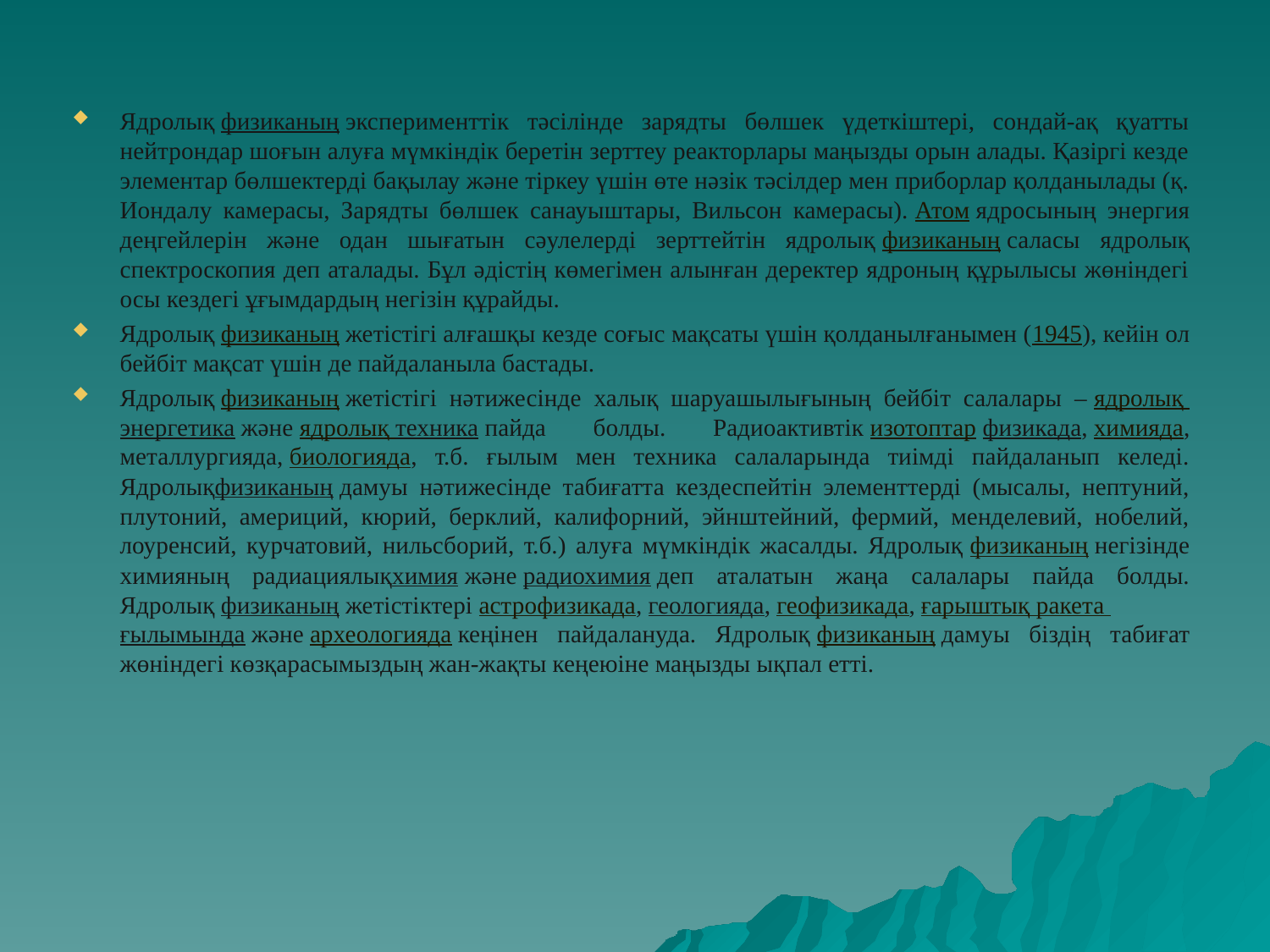

Ядролық физиканың эксперименттік тәсілінде зарядты бөлшек үдеткіштері, сондай-ақ қуатты нейтрондар шоғын алуға мүмкіндік беретін зерттеу реакторлары маңызды орын алады. Қазіргі кезде элементар бөлшектерді бақылау және тіркеу үшін өте нәзік тәсілдер мен приборлар қолданылады (қ. Иондалу камерасы, Зарядты бөлшек санауыштары, Вильсон камерасы). Атом ядросының энергия деңгейлерін және одан шығатын сәулелерді зерттейтін ядролық физиканың саласы ядролық спектроскопия деп аталады. Бұл әдістің көмегімен алынған деректер ядроның құрылысы жөніндегі осы кездегі ұғымдардың негізін құрайды.
Ядролық физиканың жетістігі алғашқы кезде соғыс мақсаты үшін қолданылғанымен (1945), кейін ол бейбіт мақсат үшін де пайдаланыла бастады.
Ядролық физиканың жетістігі нәтижесінде халық шаруашылығының бейбіт салалары – ядролық энергетика және ядролық техника пайда болды. Радиоактивтік изотоптар физикада, химияда, металлургияда, биологияда, т.б. ғылым мен техника салаларында тиімді пайдаланып келеді. Ядролықфизиканың дамуы нәтижесінде табиғатта кездеспейтін элементтерді (мысалы, нептуний, плутоний, америций, кюрий, берклий, калифорний, эйнштейний, фермий, менделевий, нобелий, лоуренсий, курчатовий, нильсборий, т.б.) алуға мүмкіндік жасалды. Ядролық физиканың негізінде химияның радиациялықхимия және радиохимия деп аталатын жаңа салалары пайда болды. Ядролық физиканың жетістіктері астрофизикада, геологияда, геофизикада, ғарыштық ракета ғылымында және археологияда кеңінен пайдалануда. Ядролық физиканың дамуы біздің табиғат жөніндегі көзқарасымыздың жан-жақты кеңеюіне маңызды ықпал етті.